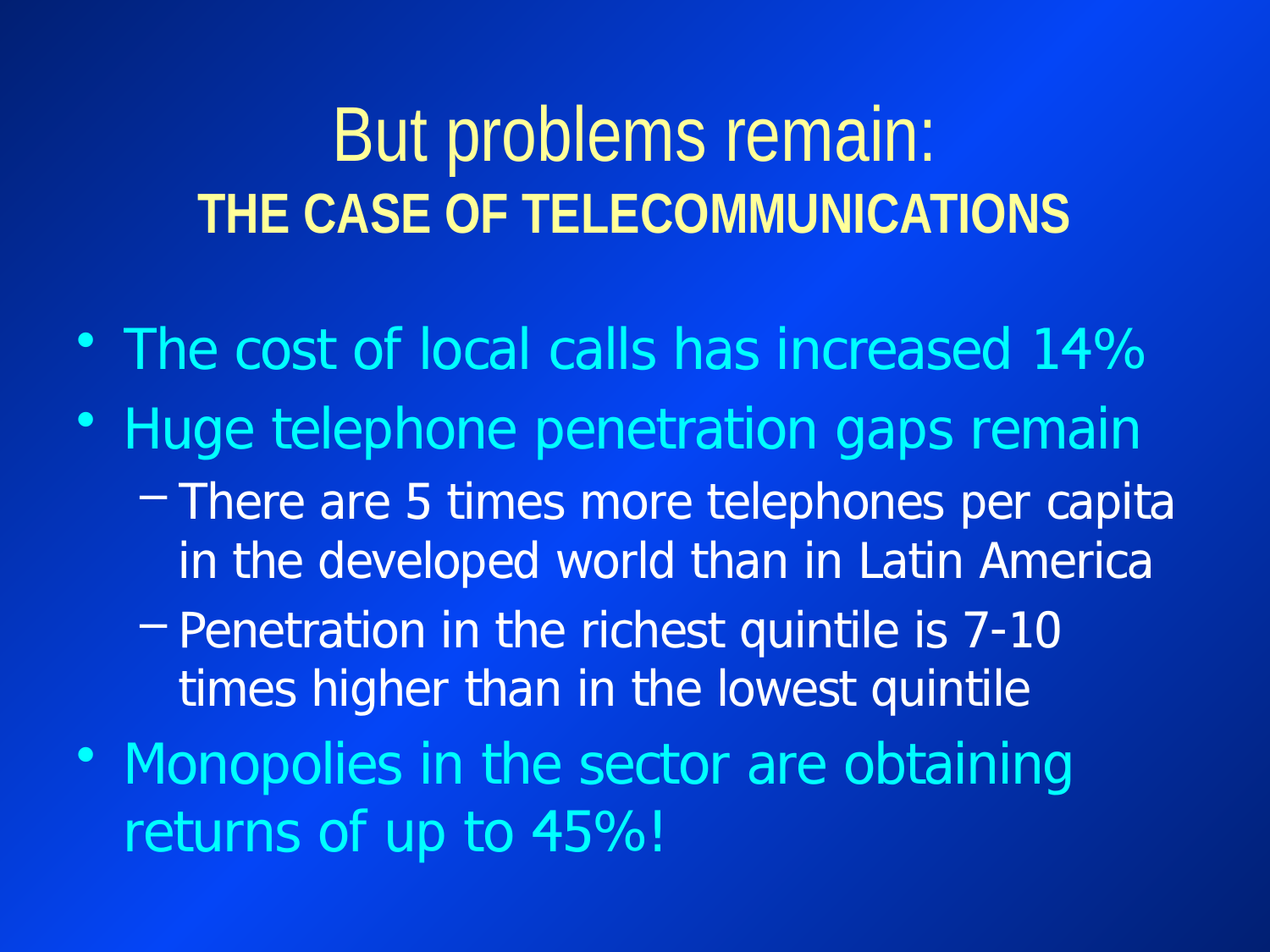

# But problems remain: THE CASE OF TELECOMMUNICATIONS
The cost of local calls has increased 14%
Huge telephone penetration gaps remain
There are 5 times more telephones per capita in the developed world than in Latin America
Penetration in the richest quintile is 7-10 times higher than in the lowest quintile
Monopolies in the sector are obtaining returns of up to 45%!